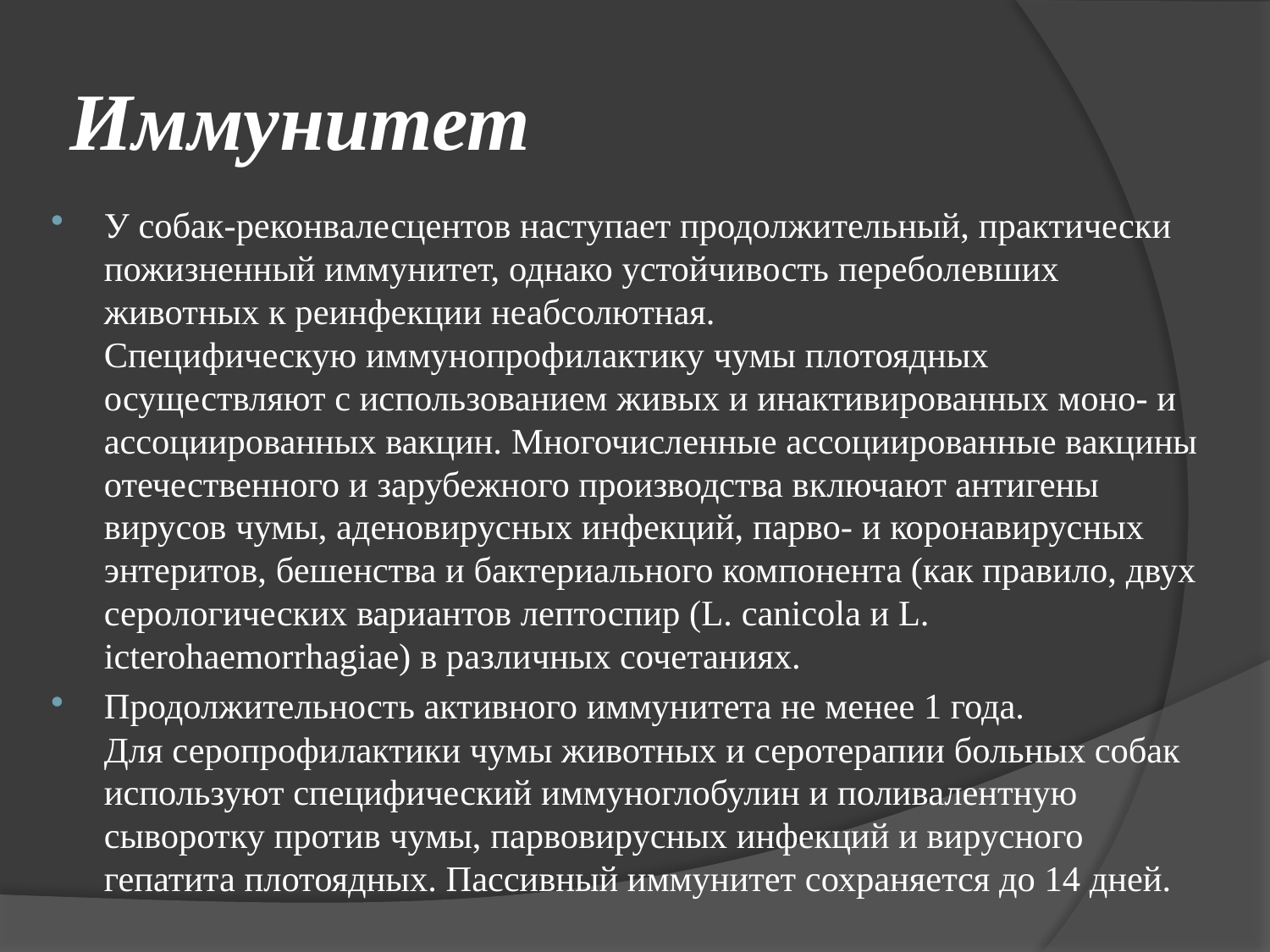

# Иммунитет
У собак-реконвалесцентов наступает продолжительный, практически пожизненный иммунитет, однако устойчивость переболевших животных к реинфекции неабсолютная.
Специфическую иммунопрофилактику чумы плотоядных осуществляют с использованием живых и инактивированных моно- и ассоциированных вакцин. Многочисленные ассоциированные вакцины отечественного и зарубежного производства включают антигены вирусов чумы, аденовирусных инфекций, парво- и коронавирусных энтеритов, бешенства и бактериального компонента (как правило, двух серологических вариантов лептоспир (L. canicola и L. icterohaemorrhagiae) в различных сочетаниях.
Продолжительность активного иммунитета не менее 1 года.
Для серопрофилактики чумы животных и серотерапии больных собак используют специфический иммуноглобулин и поливалентную сыворотку против чумы, парвовирусных инфекций и вирусного гепатита плотоядных. Пассивный иммунитет сохраняется до 14 дней.